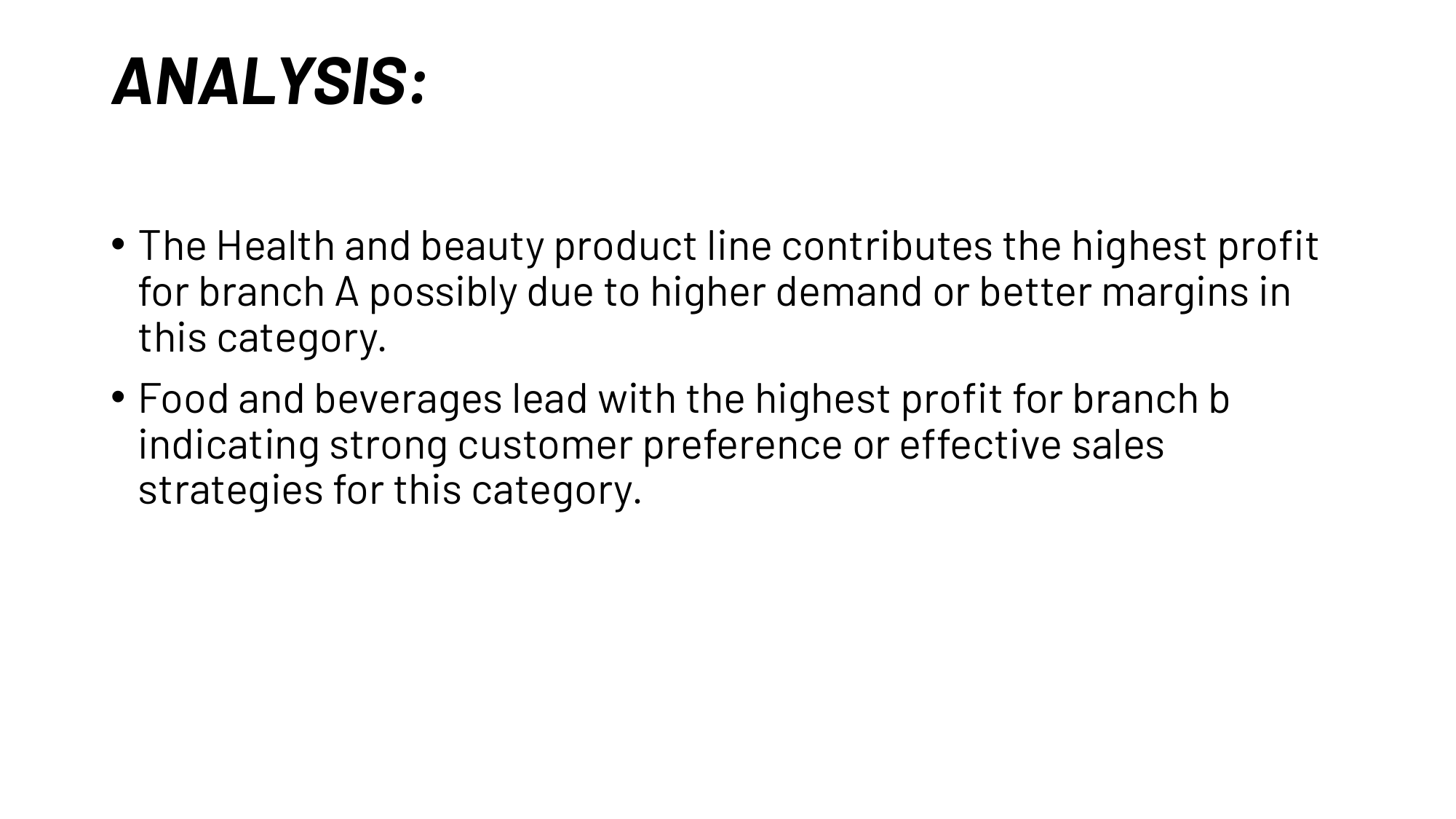

# ANALYSIS:
The Health and beauty product line contributes the highest profit for branch A possibly due to higher demand or better margins in this category.
Food and beverages lead with the highest profit for branch b indicating strong customer preference or effective sales strategies for this category.